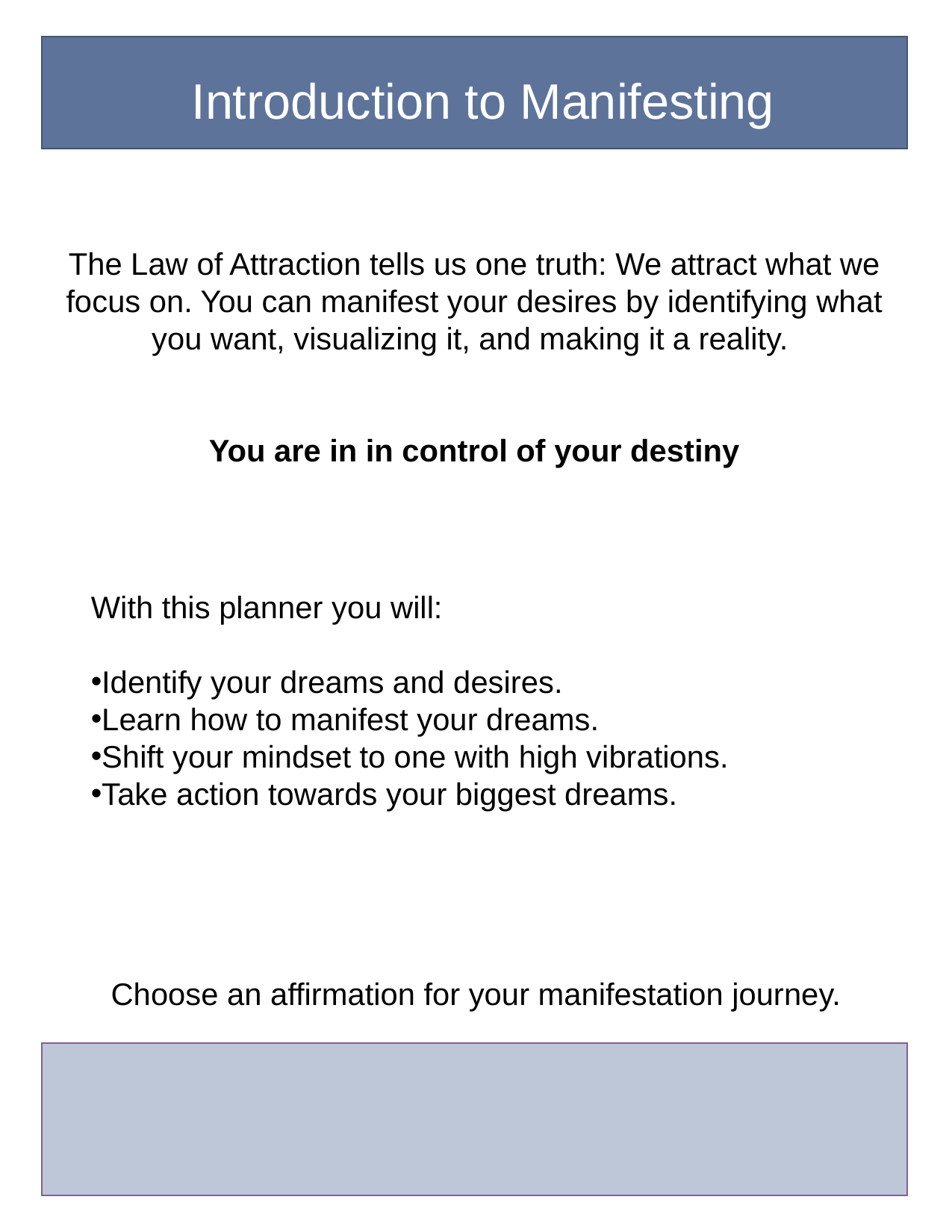

Introduction to Manifesting
The Law of Attraction tells us one truth: We attract what we focus on. You can manifest your desires by identifying what you want, visualizing it, and making it a reality.

You are in in control of your destiny

With this planner you will:

Identify your dreams and desires.
Learn how to manifest your dreams.
Shift your mindset to one with high vibrations.
Take action towards your biggest dreams.

Choose an affirmation for your manifestation journey.